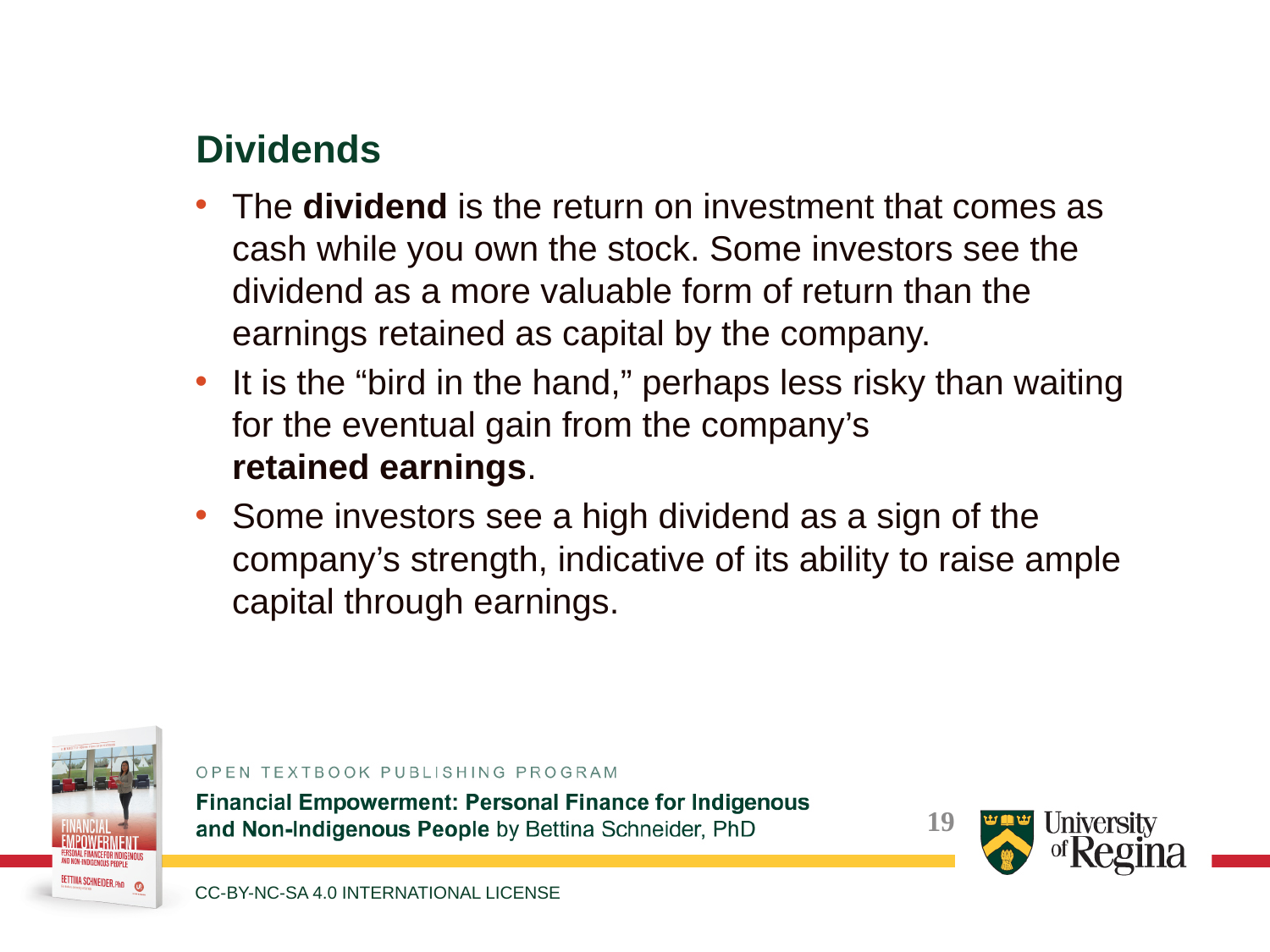

Dividends
The dividend is the return on investment that comes as cash while you own the stock. Some investors see the dividend as a more valuable form of return than the earnings retained as capital by the company.
It is the “bird in the hand,” perhaps less risky than waiting for the eventual gain from the company’s retained earnings.
Some investors see a high dividend as a sign of the company’s strength, indicative of its ability to raise ample capital through earnings.

CC-BY-NC-SA 4.0 INTERNATIONAL LICENSE